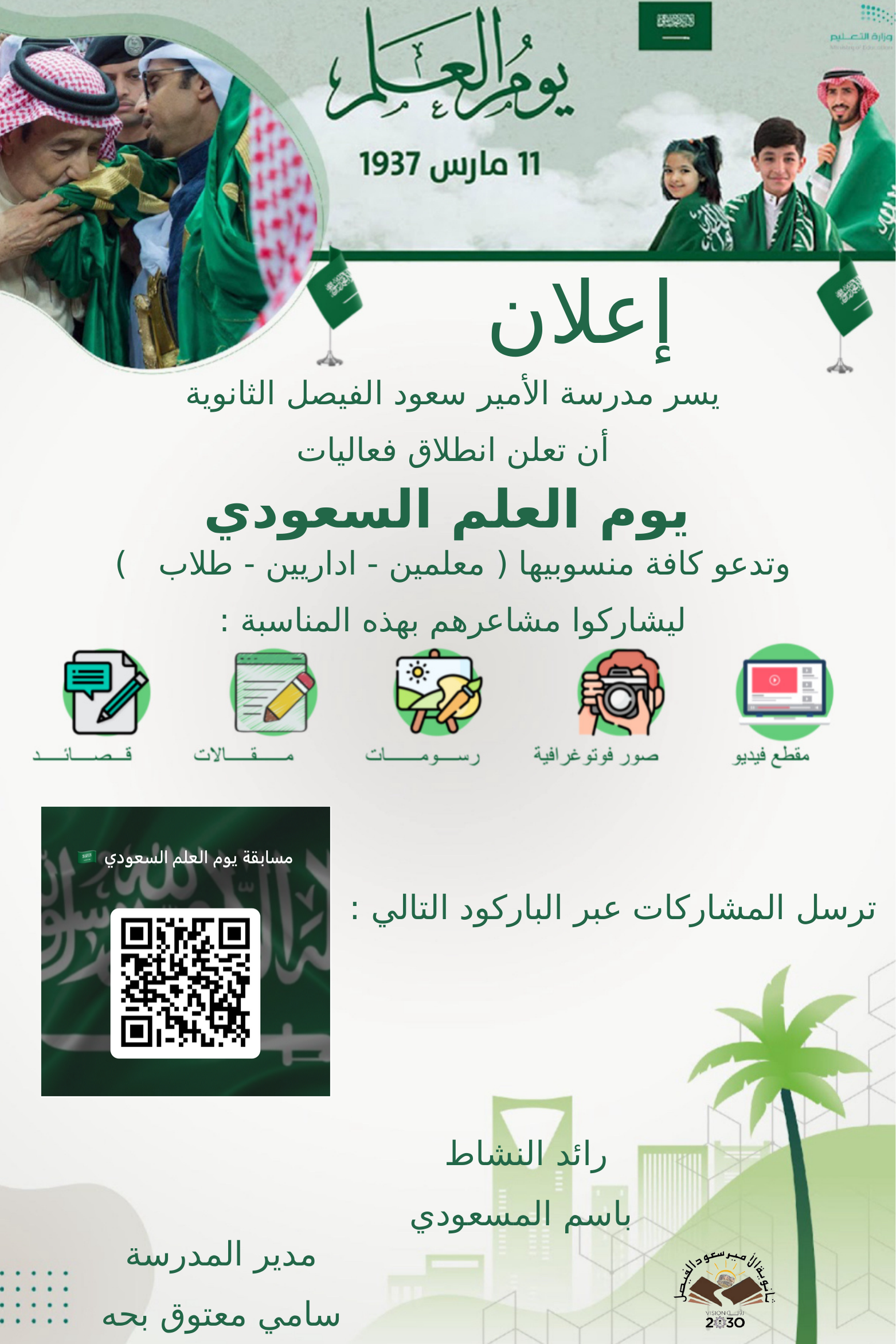

إعلان
يسر مدرسة الأمير سعود الفيصل الثانوية
أن تعلن انطلاق فعاليات

وتدعو كافة منسوبيها ( معلمين - اداريين - طلاب   )
ليشاركوا مشاعرهم بهذه المناسبة :
يوم العلم السعودي

ترسل المشاركات عبر الباركود التالي :
رائد النشاط
باسم المسعودي
مدير المدرسة
سامي معتوق بحه